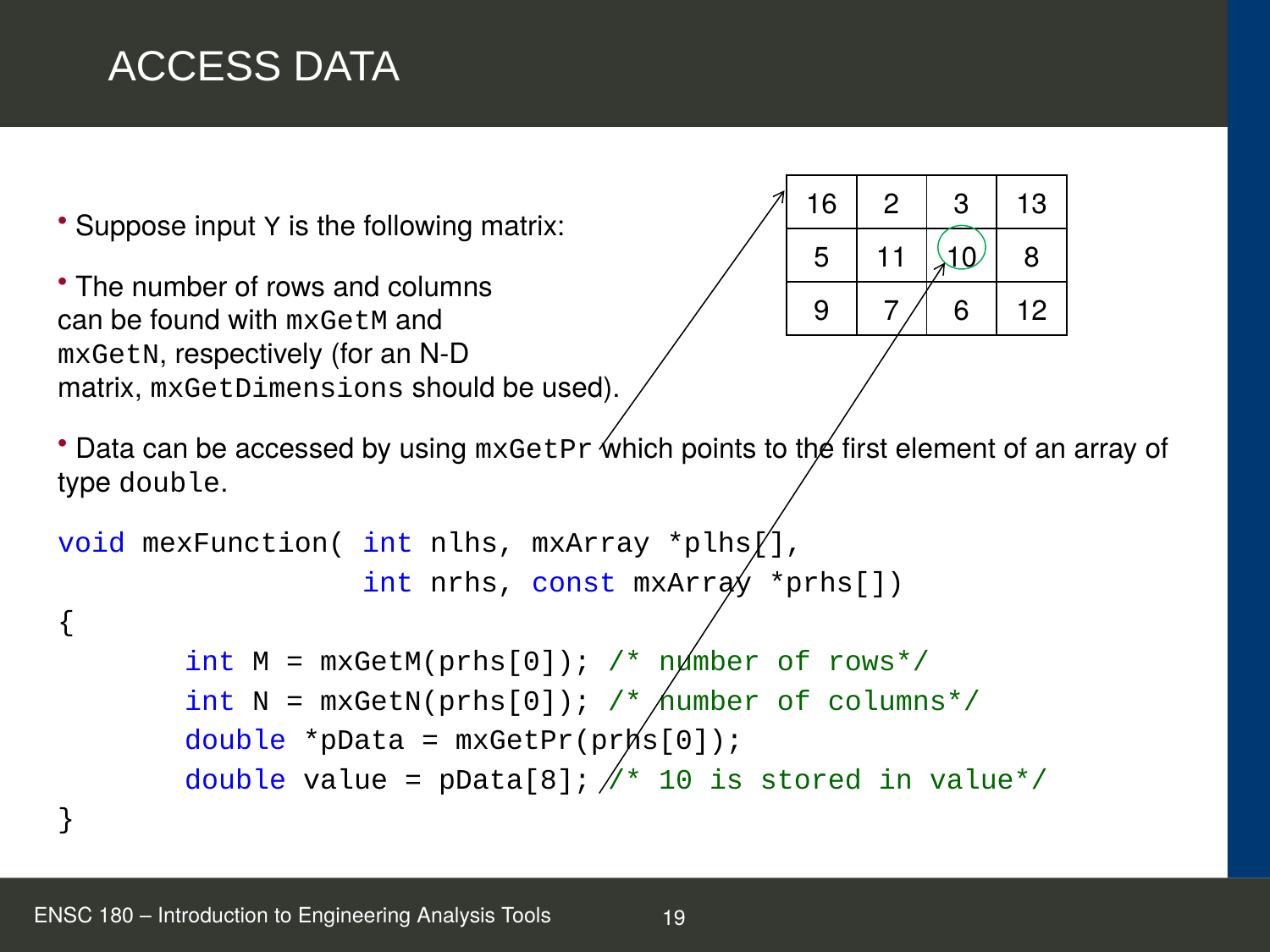

# ACCESS DATA
| 16 | 2 | 3 | 13 |
| --- | --- | --- | --- |
| 5 | 11 | 10 | 8 |
| 9 | 7 | 6 | 12 |
 Suppose input Y is the following matrix:
 The number of rows and columns
can be found with mxGetM and
mxGetN, respectively (for an N-D
matrix, mxGetDimensions should be used).
 Data can be accessed by using mxGetPr which points to the first element of an array of type double.
void mexFunction( int nlhs, mxArray *plhs[],
		   int nrhs, const mxArray *prhs[])
{
	int M = mxGetM(prhs[0]); /* number of rows*/
	int N = mxGetN(prhs[0]); /* number of columns*/
	double *pData = mxGetPr(prhs[0]);
	double value = pData[8]; /* 10 is stored in value*/
}

ENSC 180 – Introduction to Engineering Analysis Tools